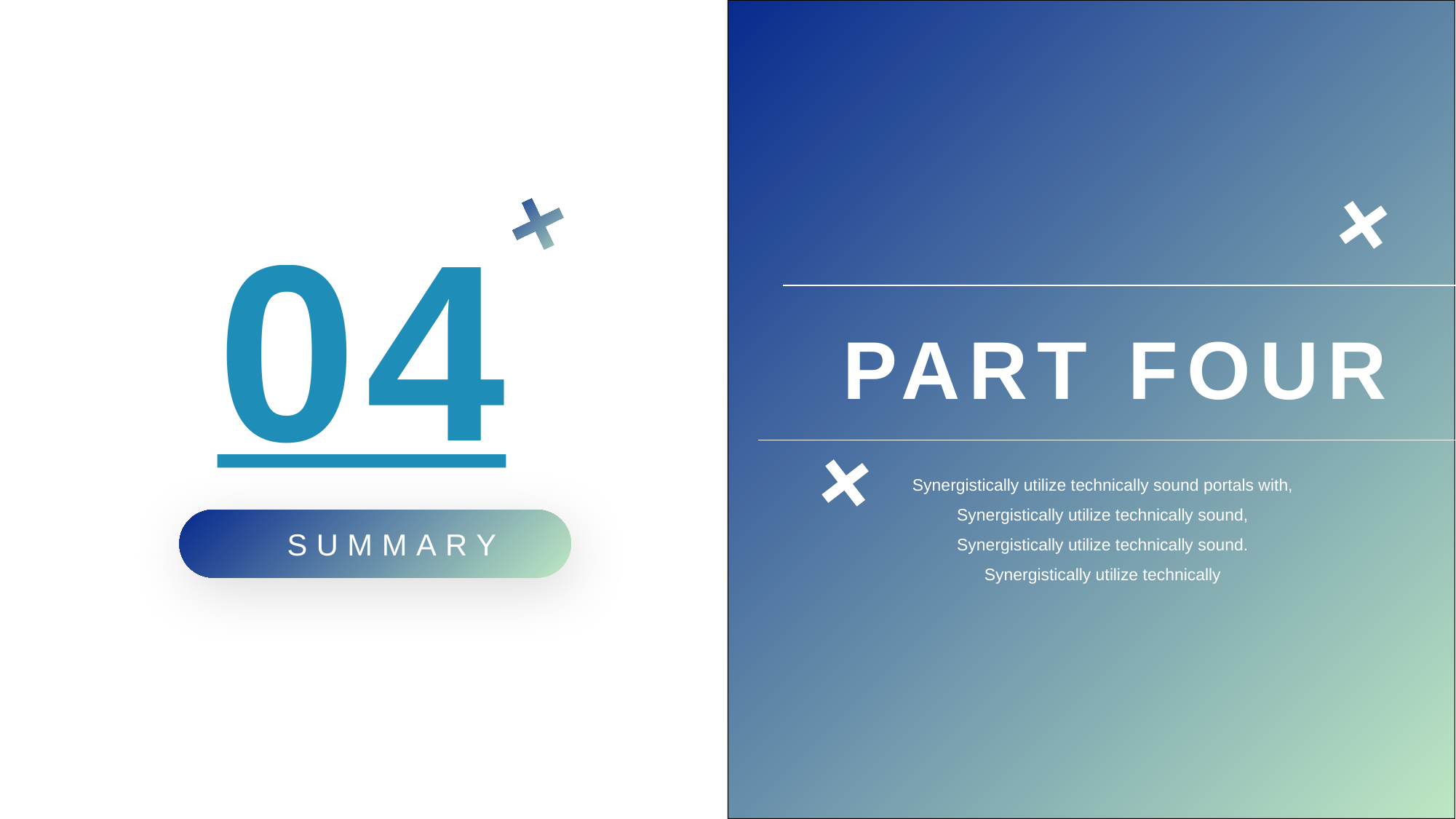

04

PART FOUR

Synergistically utilize technically sound portals with, Synergistically utilize technically sound, Synergistically utilize technically sound. Synergistically utilize technically

SUMMARY